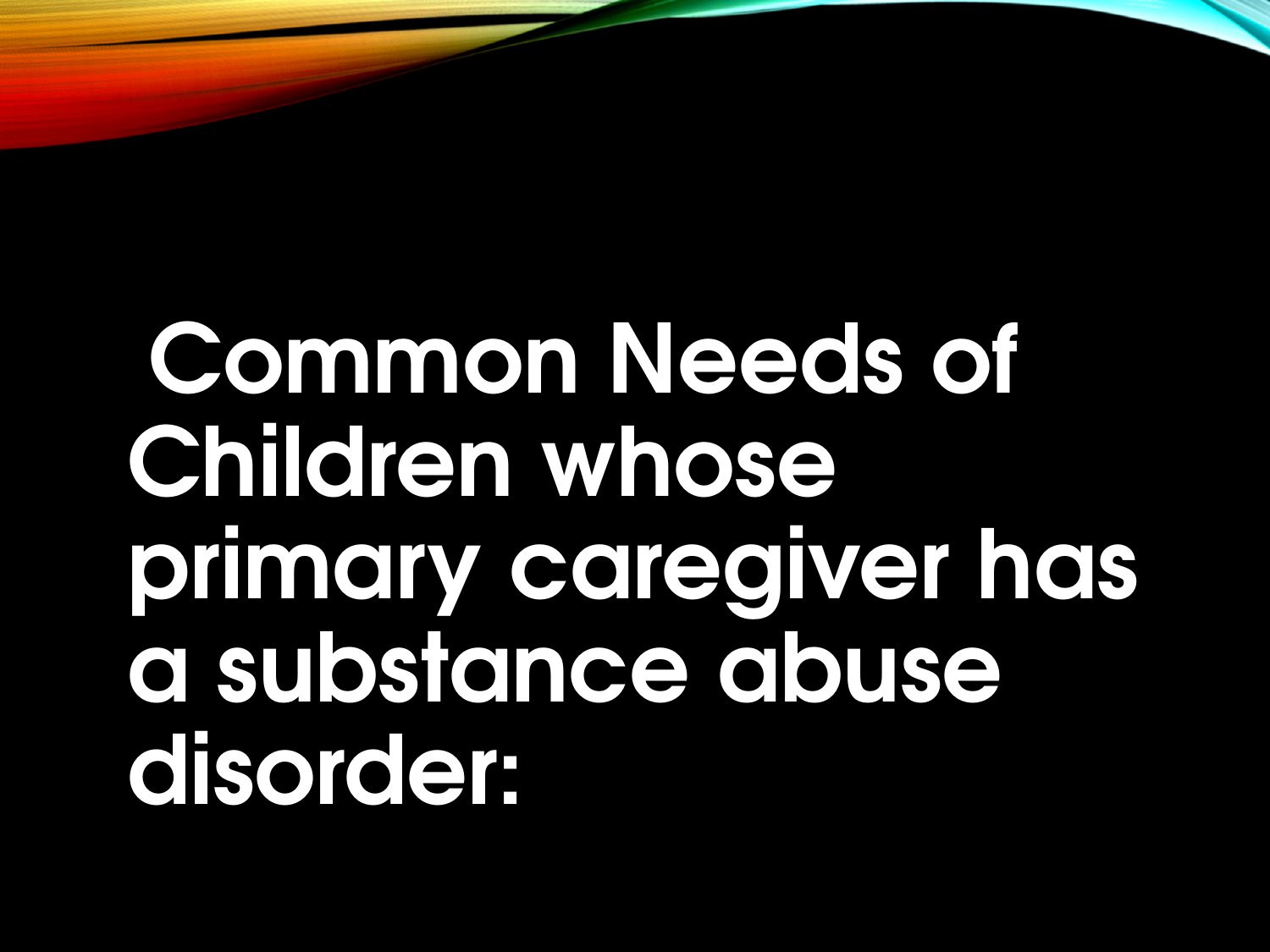

Common Needs of Children whose primary caregiver has a substance abuse disorder: